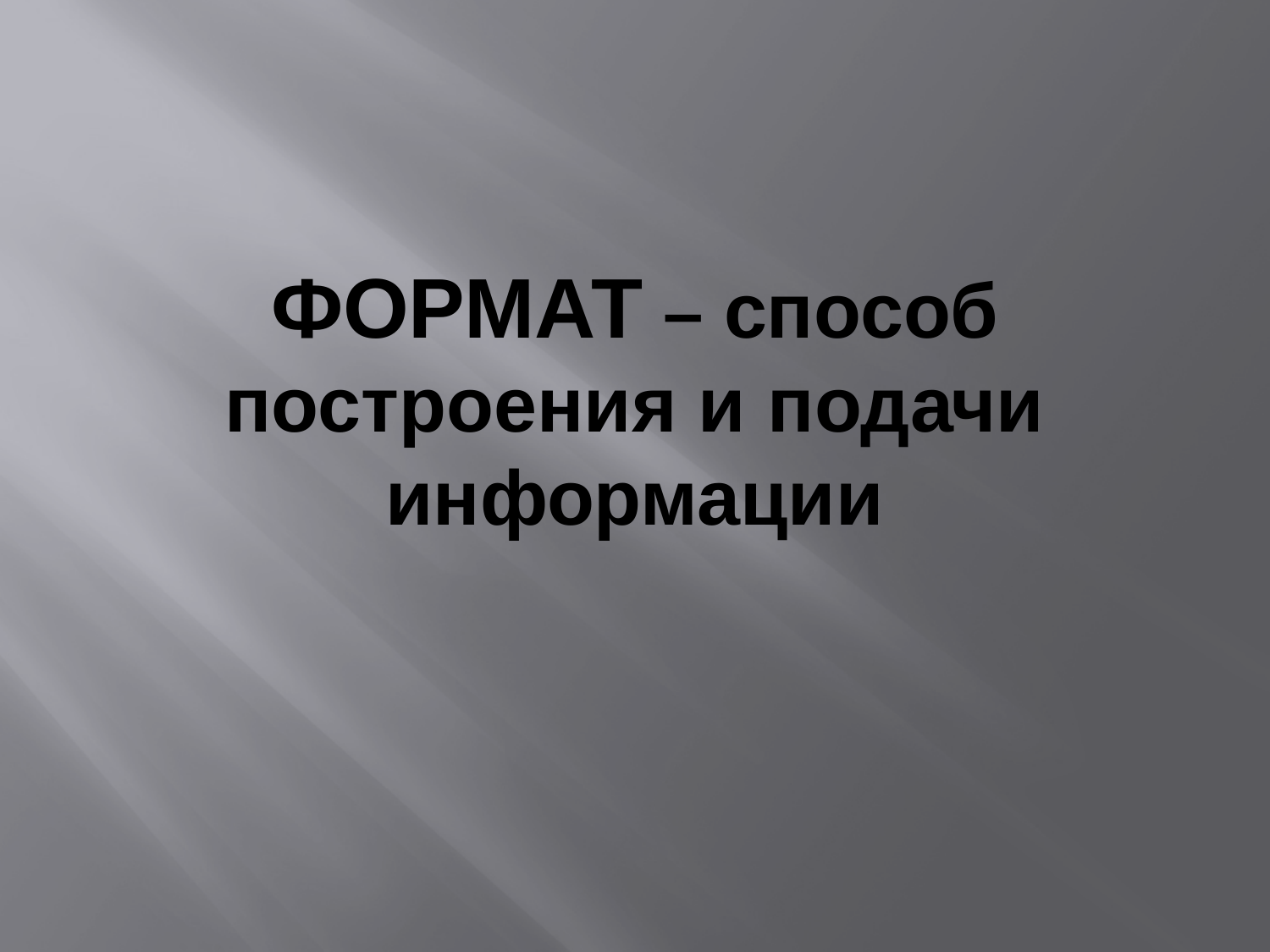

# ФОРМАТ – способ построения и подачи информации